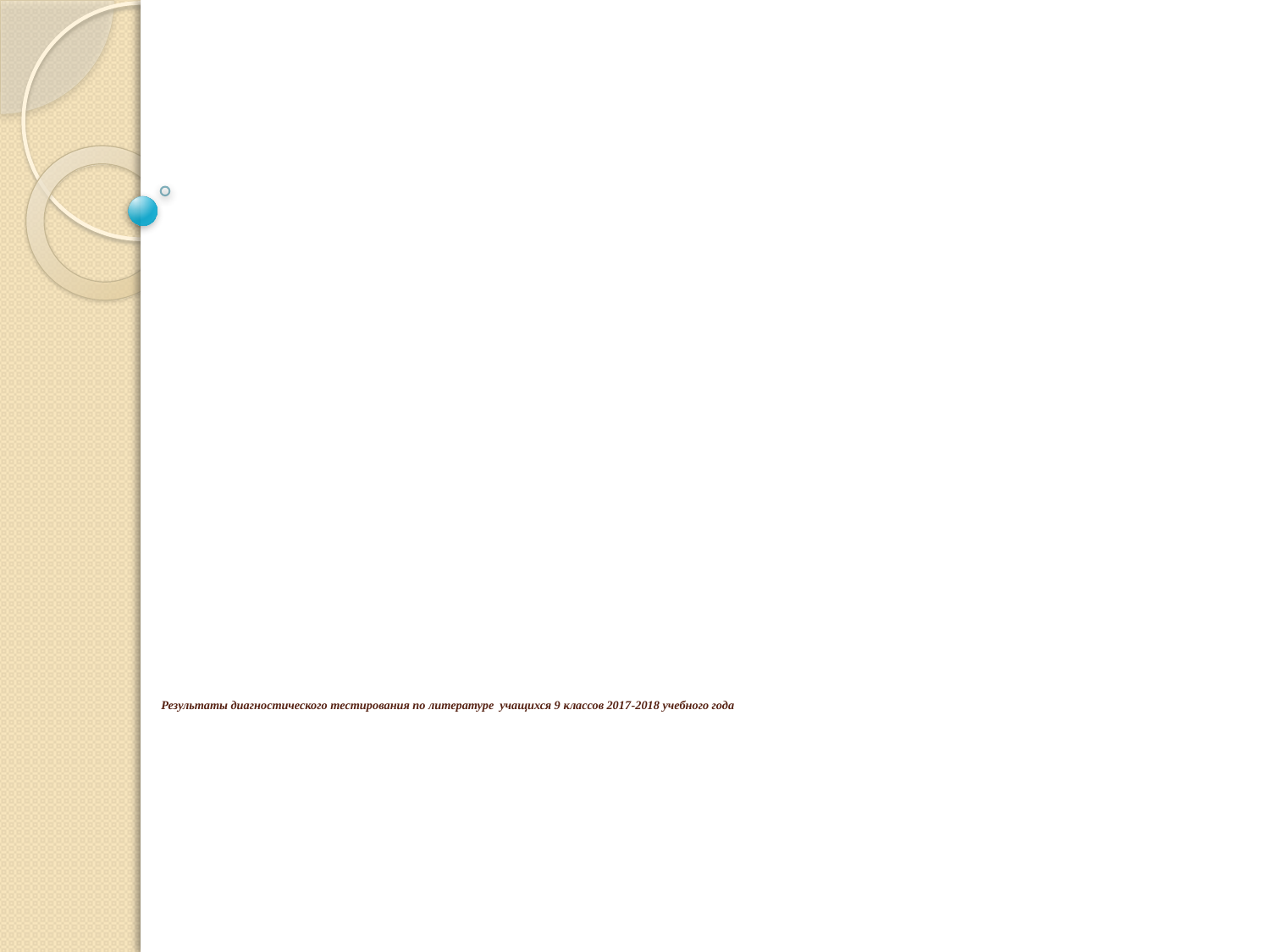

# Результаты диагностического тестирования по литературе  учащихся 9 классов 2017-2018 учебного года